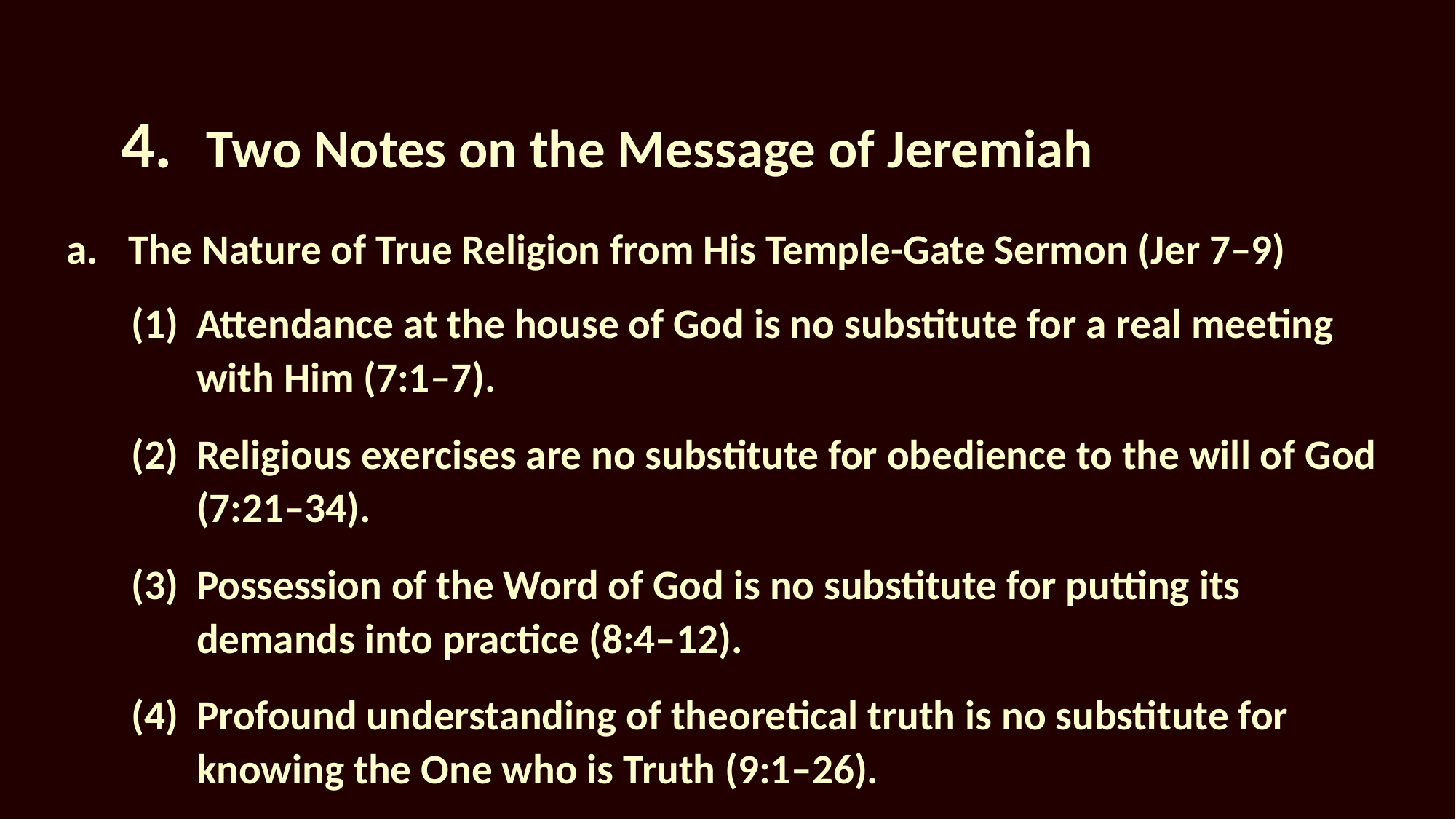

# 4.	Two Notes on the Message of Jeremiah
The Nature of True Religion from His Temple-Gate Sermon (Jer 7–9)
Attendance at the house of God is no substitute for a real meeting with Him (7:1–7).
Religious exercises are no substitute for obedience to the will of God (7:21–34).
Possession of the Word of God is no substitute for putting its demands into practice (8:4–12).
Profound understanding of theoretical truth is no substitute for knowing the One who is Truth (9:1–26).